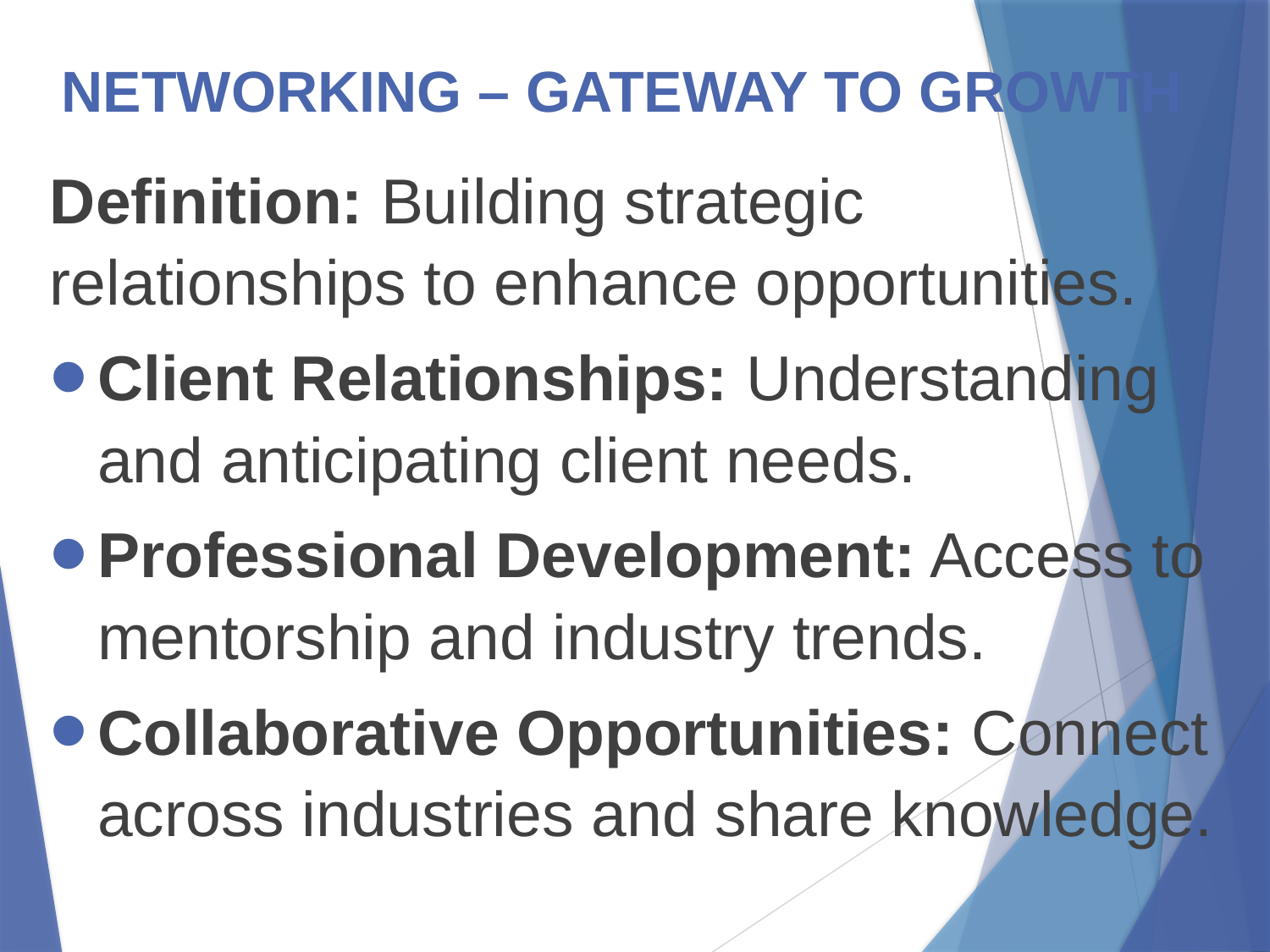

# NETWORKING – GATEWAY TO GROWTH
Definition: Building strategic relationships to enhance opportunities.
Client Relationships: Understanding and anticipating client needs.
Professional Development: Access to mentorship and industry trends.
Collaborative Opportunities: Connect across industries and share knowledge.